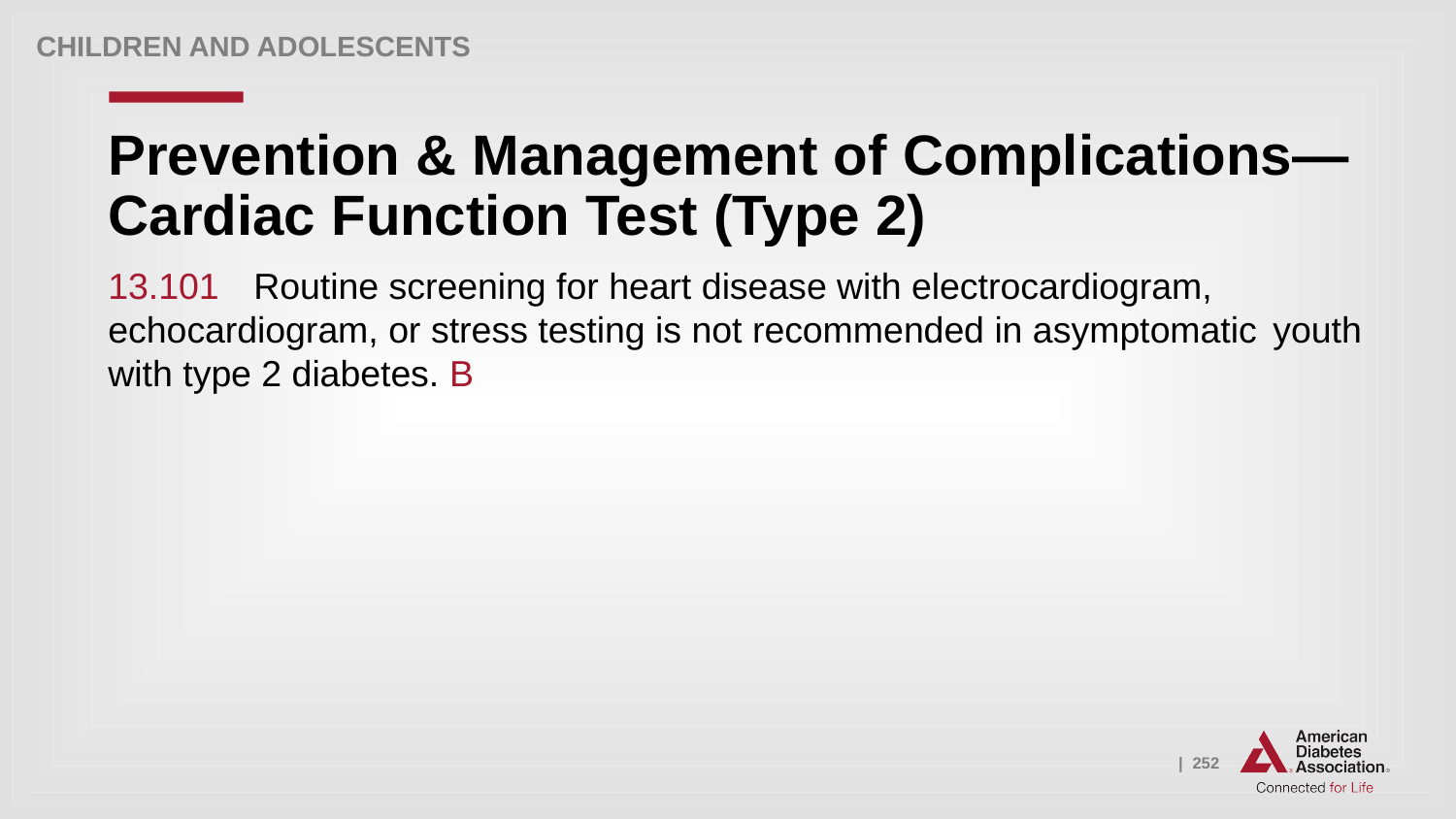

Children and adolescents
# Prevention & Management of Complications—Cardiac Function Test (Type 2)
13.101 	Routine screening for heart disease with electrocardiogram, 	echocardiogram, or stress testing is not recommended in asymptomatic 	youth with type 2 diabetes. B